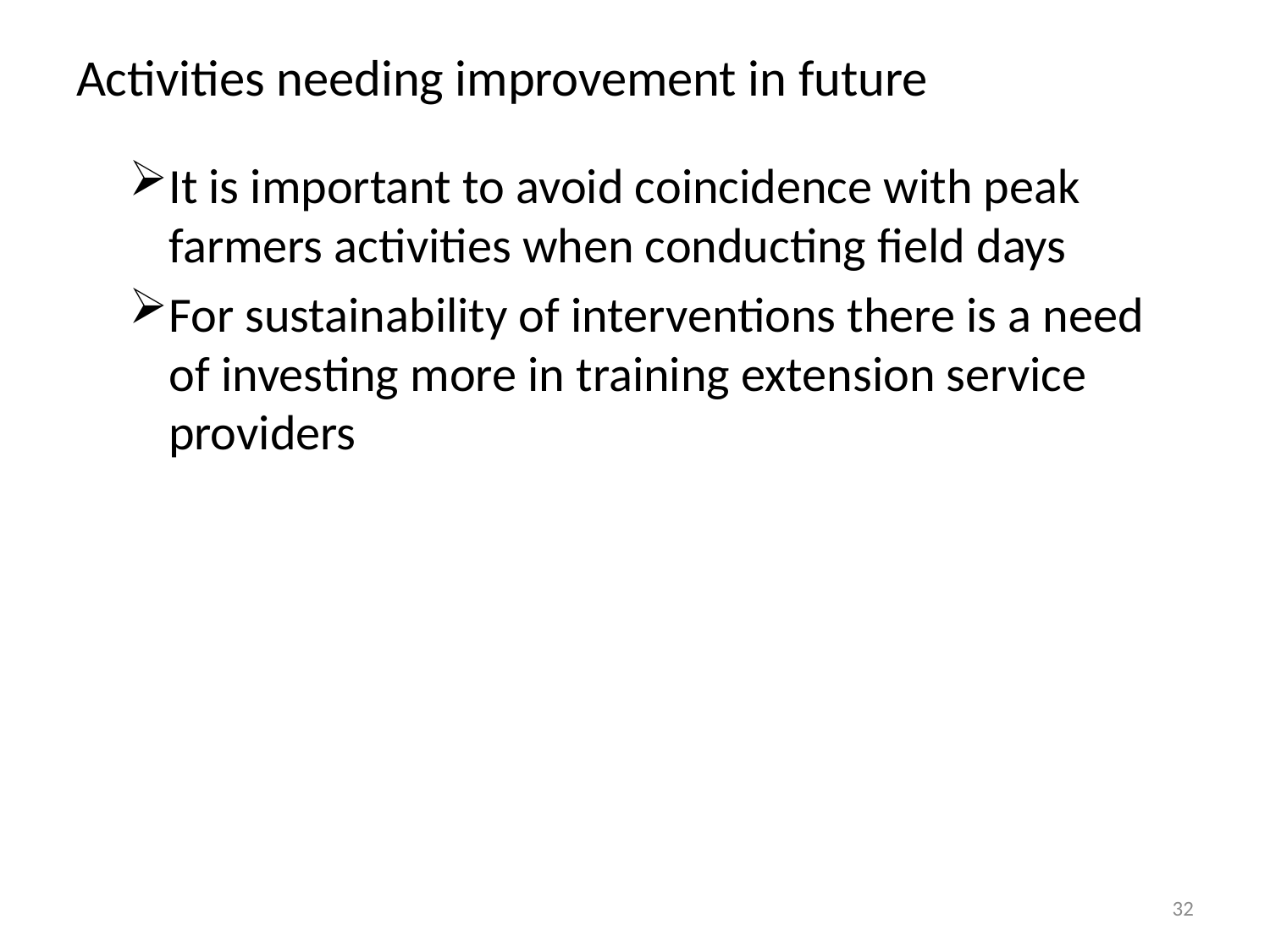

# Activities needing improvement in future
It is important to avoid coincidence with peak farmers activities when conducting field days
For sustainability of interventions there is a need of investing more in training extension service providers

32